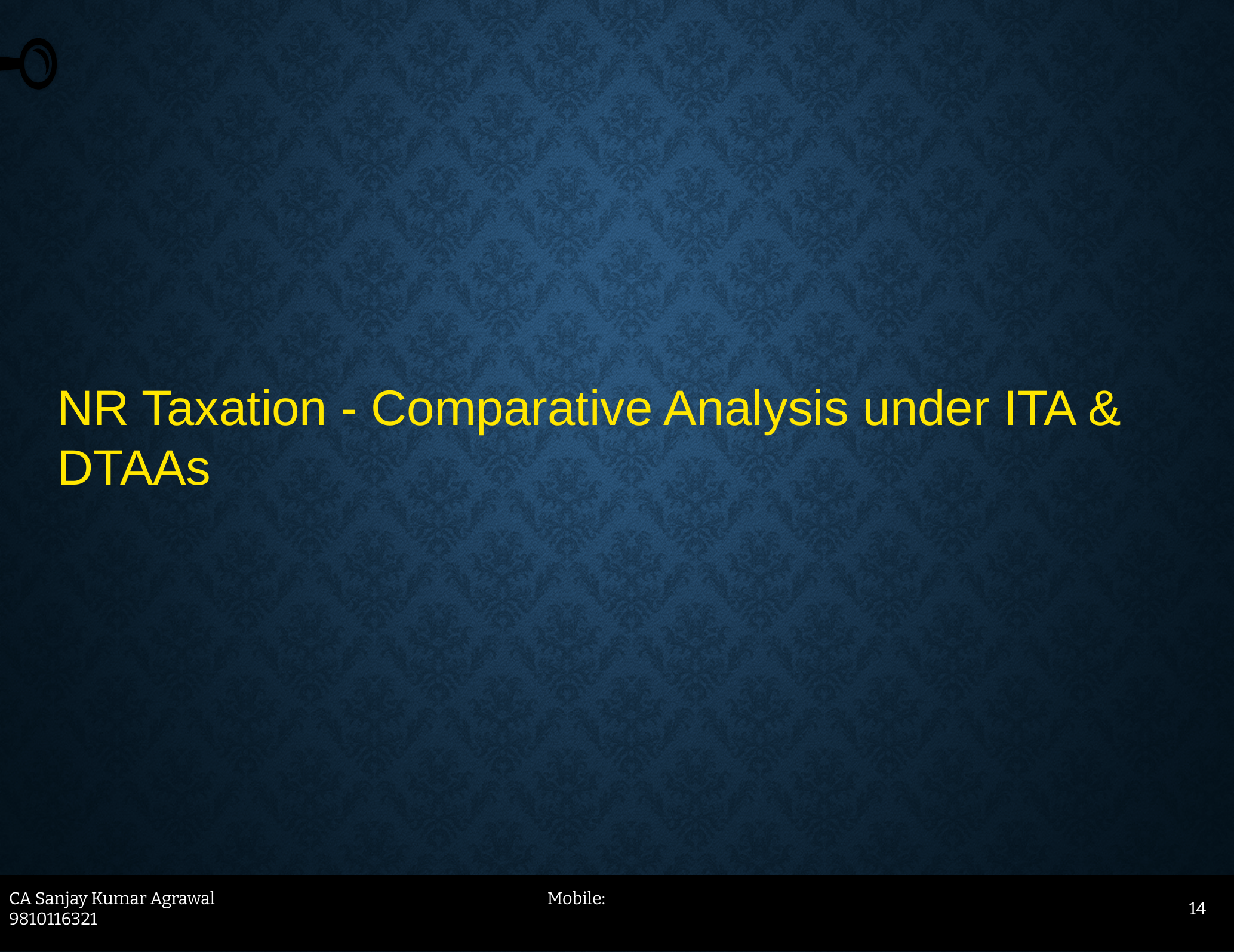

NR Taxation - Comparative Analysis under ITA & DTAAs
14
CA Sanjay Kumar Agrawal                                                                                                 Mobile: 9810116321